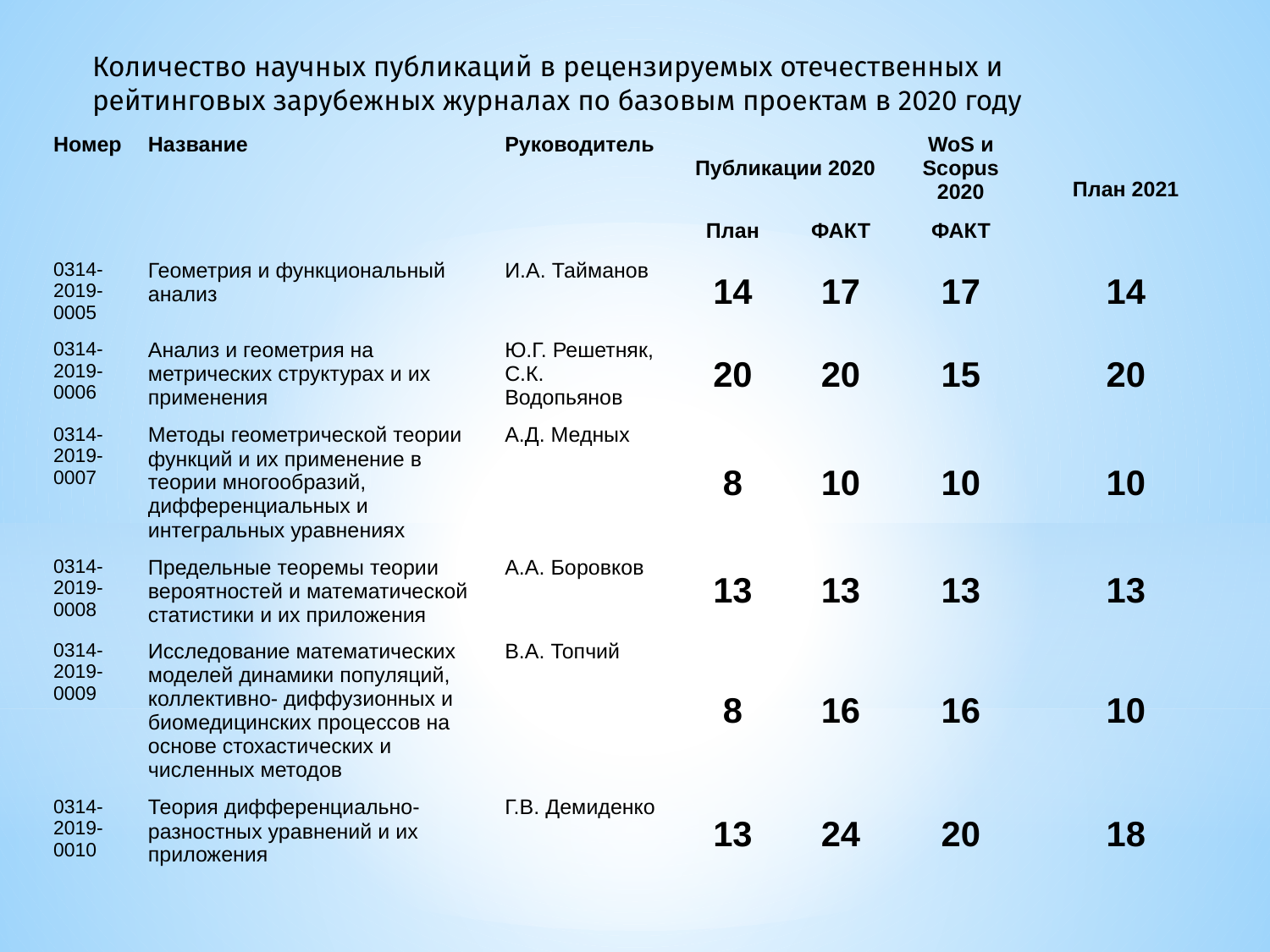

# Количество научных публикаций в рецензируемых отечественных и рейтинговых зарубежных журналах по базовым проектам в 2020 году
| Номер | Название | Руководитель | Публикации 2020 |  | WoS и Scopus 2020 | План 2021 |
| --- | --- | --- | --- | --- | --- | --- |
|  |  |  | План | ФАКТ | ФАКТ |  |
| 0314-2019- 0005 | Геометрия и функциональный анализ | И.А. Тайманов | 14 | 17 | 17 | 14 |
| 0314- 2019- 0006 | Анализ и геометрия на метрических структурах и их применения | Ю.Г. Решетняк, С.К. Водопьянов | 20 | 20 | 15 | 20 |
| 0314-2019-0007 | Методы геометрической теории функций и их применение в теории многообразий, дифференциальных и интегральных уравнениях | А.Д. Медных | 8 | 10 | 10 | 10 |
| 0314- 2019- 0008 | Предельные теоремы теории вероятностей и математической статистики и их приложения | А.А. Боровков | 13 | 13 | 13 | 13 |
| 0314- 2019- 0009 | Исследование математических моделей динамики популяций, коллективно- диффузионных и биомедицинских процессов на основе стохастических и численных методов | В.А. Топчий | 8 | 16 | 16 | 10 |
| 0314- 2019- 0010 | Теория дифференциально-разностных уравнений и их приложения | Г.В. Демиденко | 13 | 24 | 20 | 18 |